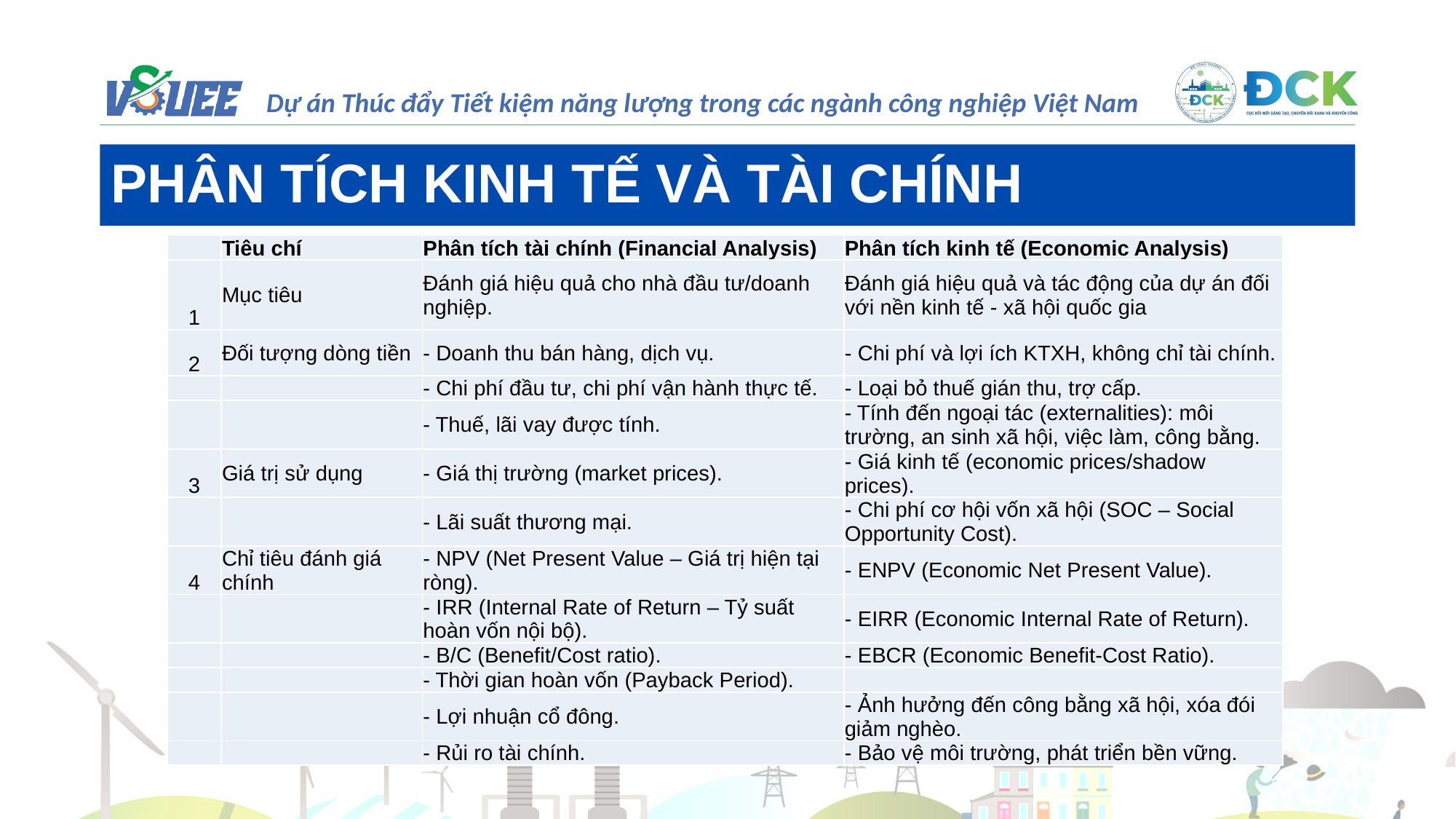

PHÂN TÍCH KINH TẾ VÀ TÀI CHÍNH
|  | Tiêu chí | Phân tích tài chính (Financial Analysis) | Phân tích kinh tế (Economic Analysis) |
| --- | --- | --- | --- |
| 1 | Mục tiêu | Đánh giá hiệu quả cho nhà đầu tư/doanh nghiệp. | Đánh giá hiệu quả và tác động của dự án đối với nền kinh tế - xã hội quốc gia |
| 2 | Đối tượng dòng tiền | - Doanh thu bán hàng, dịch vụ. | - Chi phí và lợi ích KTXH, không chỉ tài chính. |
|  |  | - Chi phí đầu tư, chi phí vận hành thực tế. | - Loại bỏ thuế gián thu, trợ cấp. |
|  |  | - Thuế, lãi vay được tính. | - Tính đến ngoại tác (externalities): môi trường, an sinh xã hội, việc làm, công bằng. |
| 3 | Giá trị sử dụng | - Giá thị trường (market prices). | - Giá kinh tế (economic prices/shadow prices). |
|  |  | - Lãi suất thương mại. | - Chi phí cơ hội vốn xã hội (SOC – Social Opportunity Cost). |
| 4 | Chỉ tiêu đánh giá chính | - NPV (Net Present Value – Giá trị hiện tại ròng). | - ENPV (Economic Net Present Value). |
|  |  | - IRR (Internal Rate of Return – Tỷ suất hoàn vốn nội bộ). | - EIRR (Economic Internal Rate of Return). |
|  |  | - B/C (Benefit/Cost ratio). | - EBCR (Economic Benefit-Cost Ratio). |
|  |  | - Thời gian hoàn vốn (Payback Period). |  |
|  |  | - Lợi nhuận cổ đông. | - Ảnh hưởng đến công bằng xã hội, xóa đói giảm nghèo. |
|  |  | - Rủi ro tài chính. | - Bảo vệ môi trường, phát triển bền vững. |